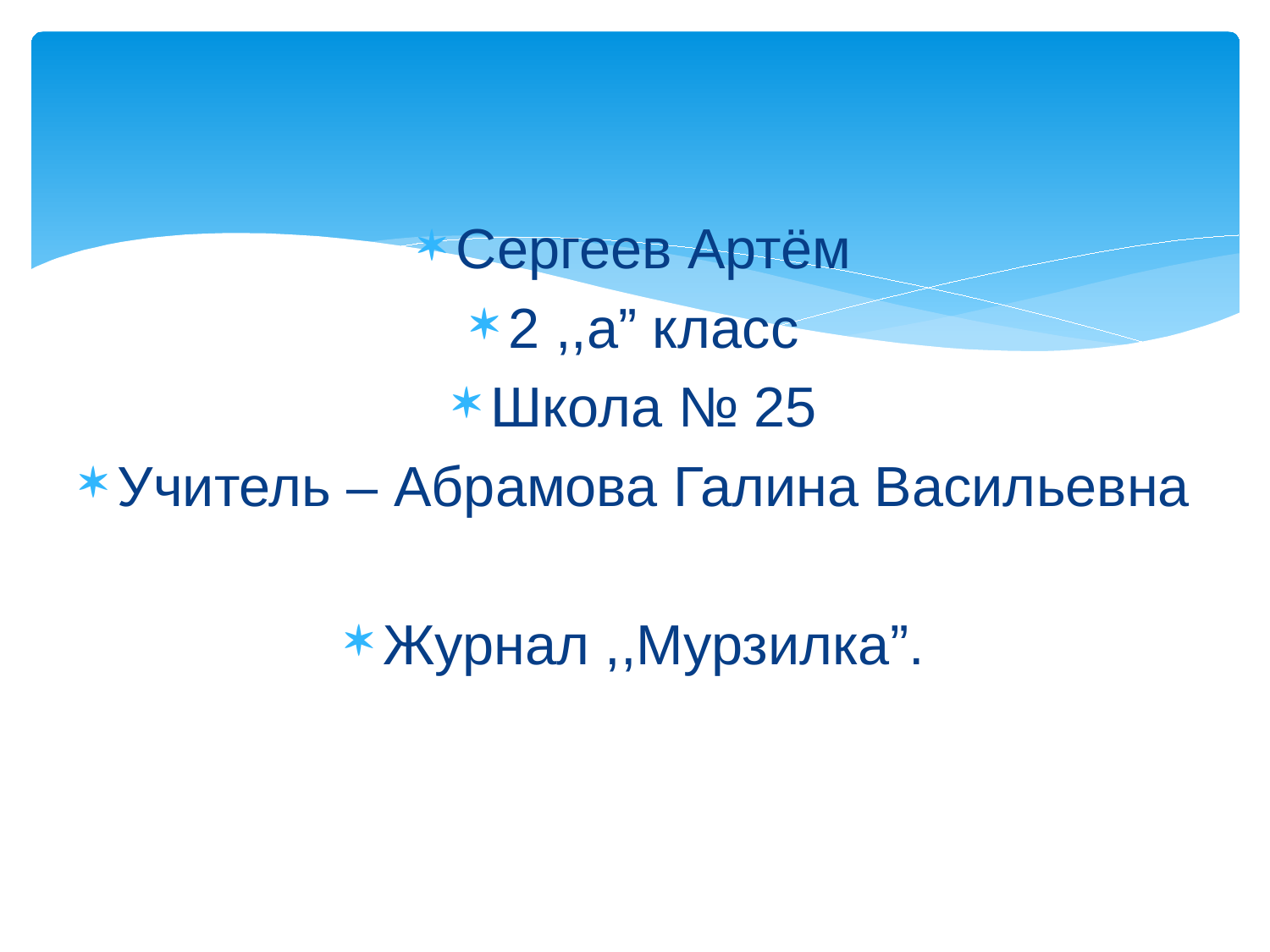

Сергеев Артём
2 ,,а” класс
Школа № 25
Учитель – Абрамова Галина Васильевна

Журнал ,,Мурзилка”.